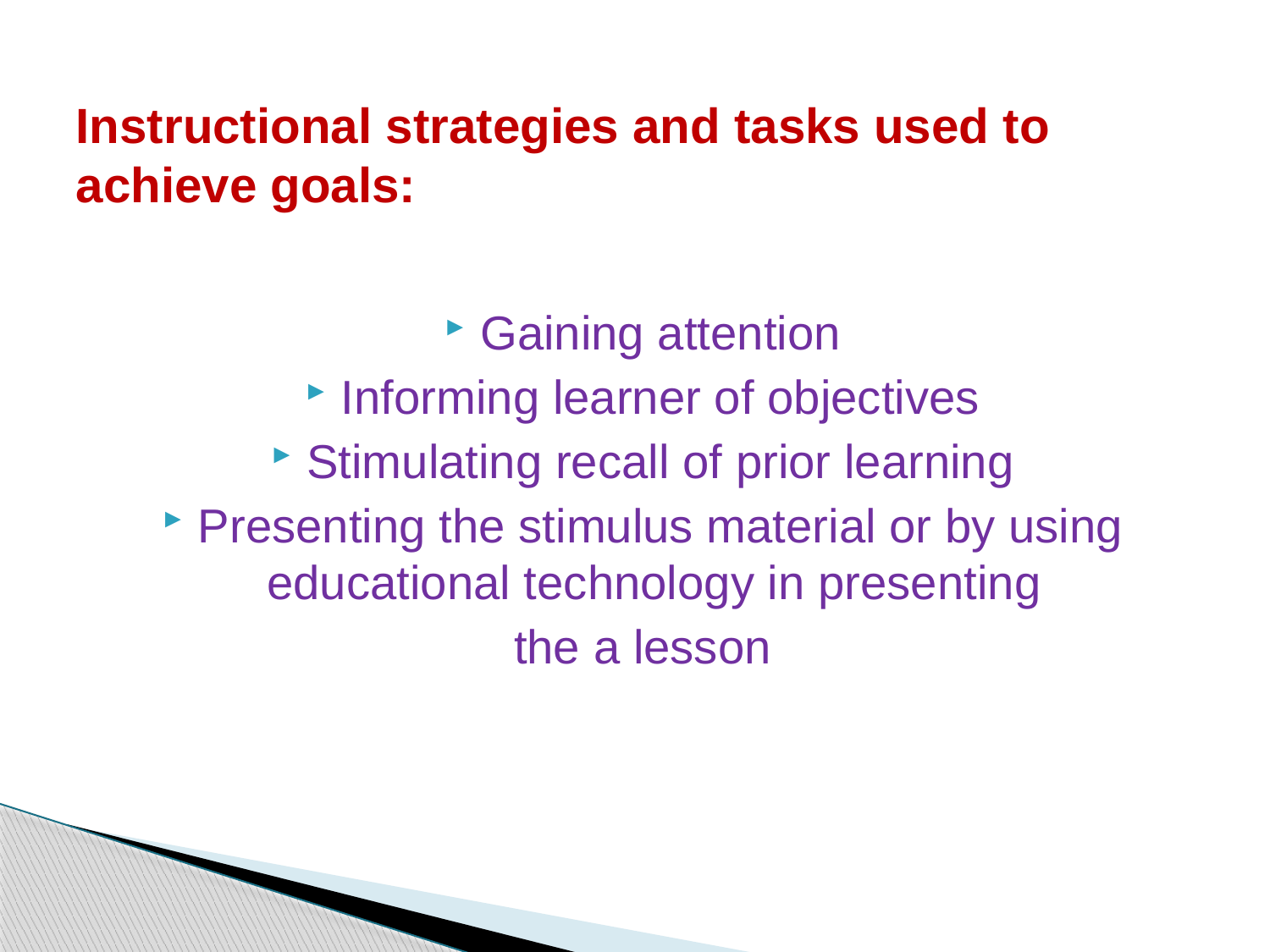

# Instructional strategies and tasks used to achieve goals:
Gaining attention
Informing learner of objectives
Stimulating recall of prior learning
Presenting the stimulus material or by using educational technology in presenting
the a lesson